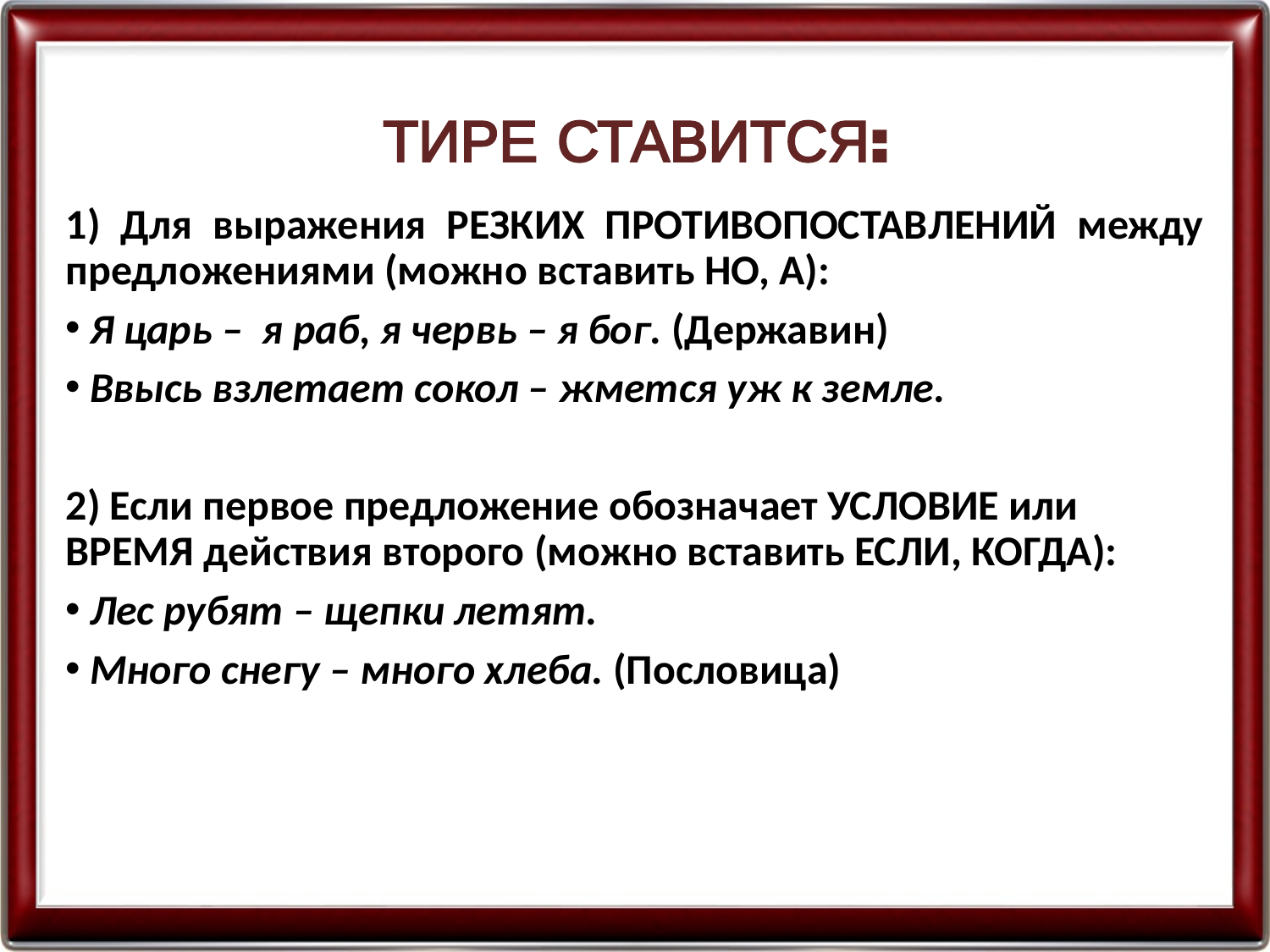

# ТИРЕ СТАВИТСЯ:
1) Для выражения РЕЗКИХ ПРОТИВОПОСТАВЛЕНИЙ между предложениями (можно вставить НО, А):
Я царь –  я раб, я червь – я бог. (Державин)
Ввысь взлетает сокол – жмется уж к земле.

2) Если первое предложение обозначает УСЛОВИЕ или ВРЕМЯ действия второго (можно вставить ЕСЛИ, КОГДА):
Лес рубят – щепки летят.
Много снегу – много хлеба. (Пословица)